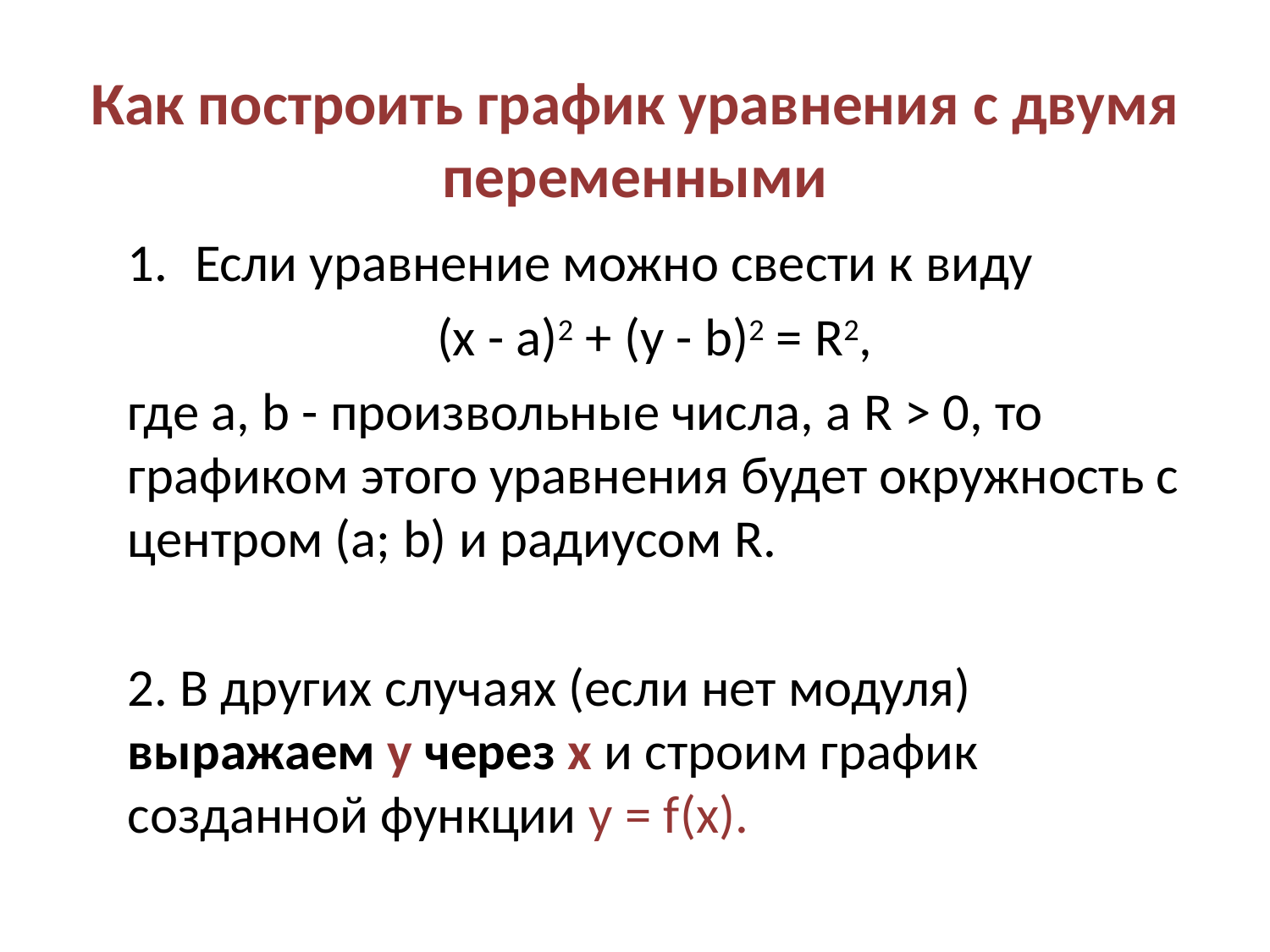

# Как построить график уравнения с двумя переменными
Если уравнение можно свести к виду
(х - a)2 + (y - b)2 = R2,
где а, b - произвольные числа, a R > 0, то графиком этого уравнения будет окружность с центром (а; b) и радиусом R.

2. В других случаях (если нет модуля) выражаем у через х и строим график созданной функции y = f(x).